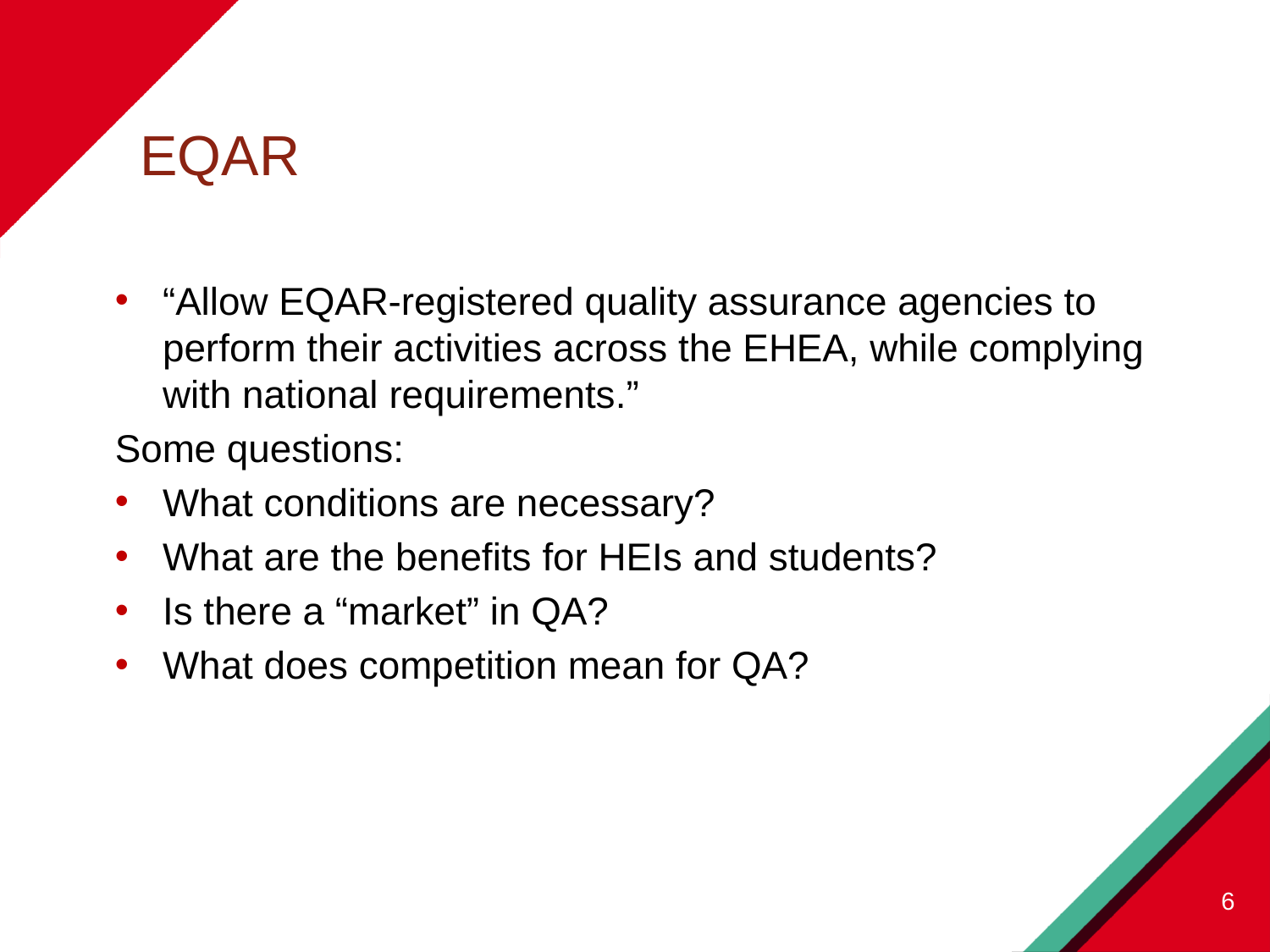

# EQAR
“Allow EQAR-registered quality assurance agencies to perform their activities across the EHEA, while complying with national requirements.”
Some questions:
What conditions are necessary?
What are the benefits for HEIs and students?
Is there a “market” in QA?
What does competition mean for QA?
6